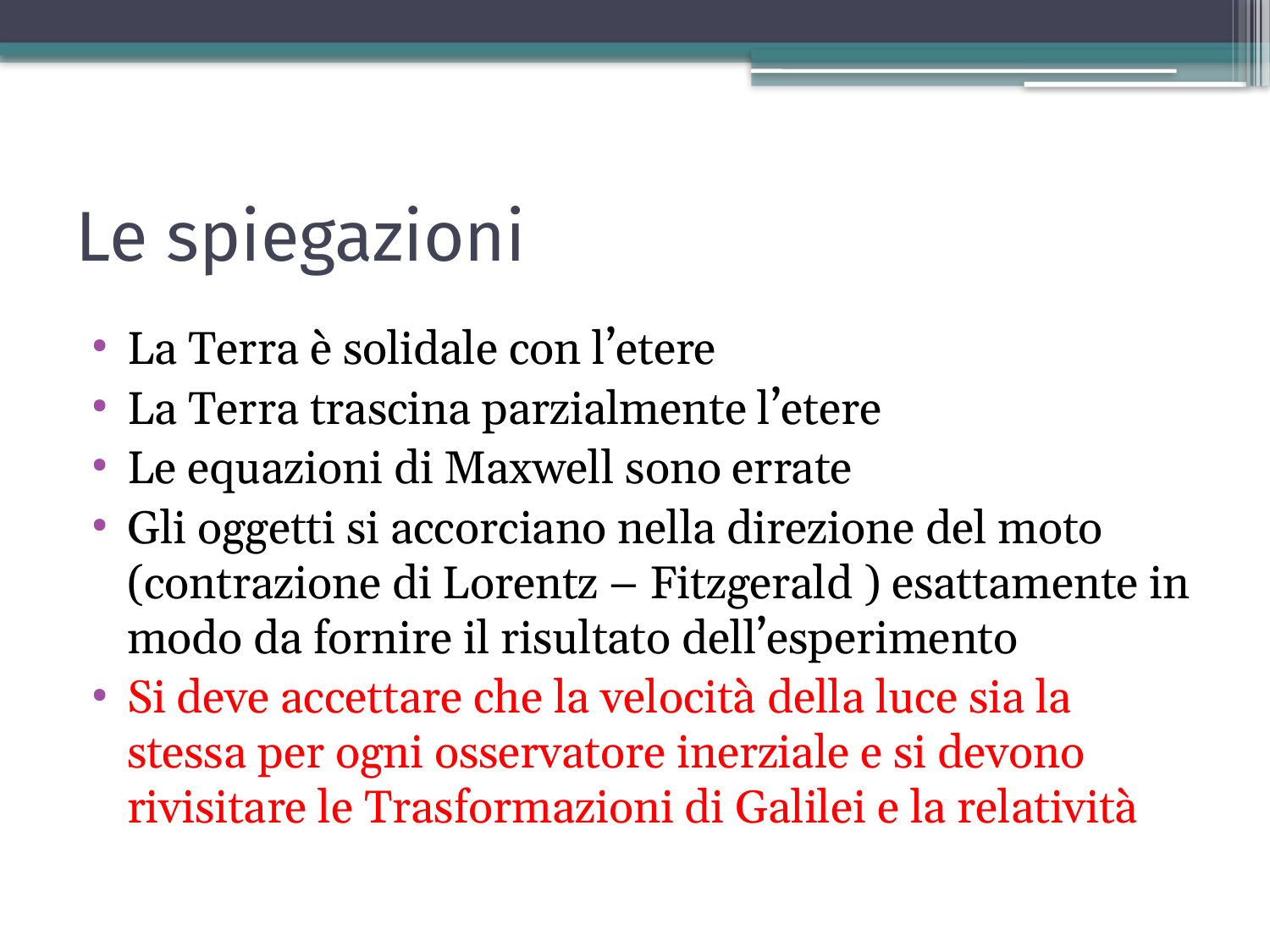

# Le spiegazioni
La Terra è solidale con l’etere
La Terra trascina parzialmente l’etere
Le equazioni di Maxwell sono errate
Gli oggetti si accorciano nella direzione del moto (contrazione di Lorentz – Fitzgerald ) esattamente in modo da fornire il risultato dell’esperimento
Si deve accettare che la velocità della luce sia la stessa per ogni osservatore inerziale e si devono rivisitare le Trasformazioni di Galilei e la relatività